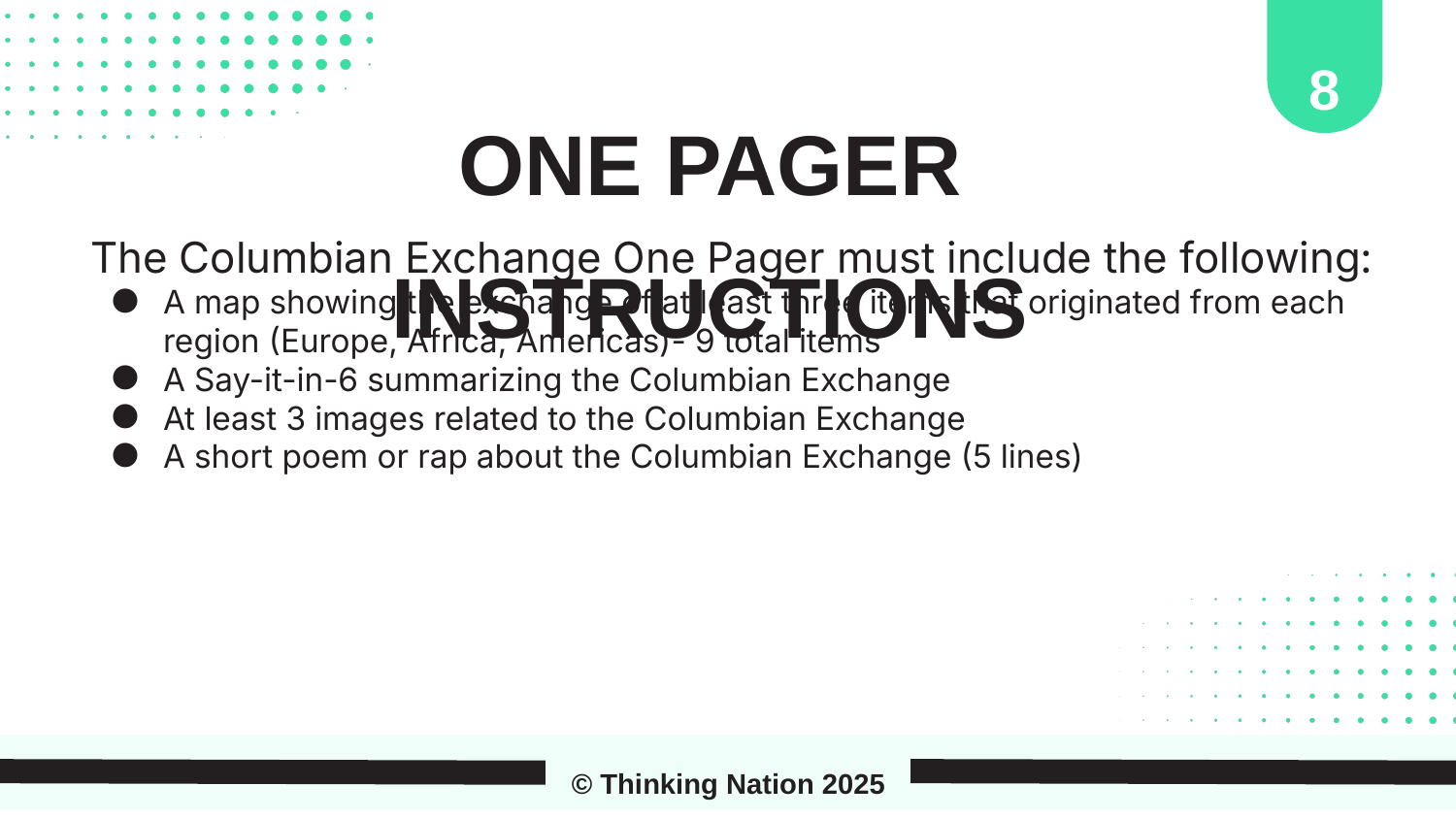

8
ONE PAGER INSTRUCTIONS
The Columbian Exchange One Pager must include the following:
A map showing the exchange of at least three items that originated from each region (Europe, Africa, Americas)- 9 total items
A Say-it-in-6 summarizing the Columbian Exchange
At least 3 images related to the Columbian Exchange
A short poem or rap about the Columbian Exchange (5 lines)

© Thinking Nation 2025